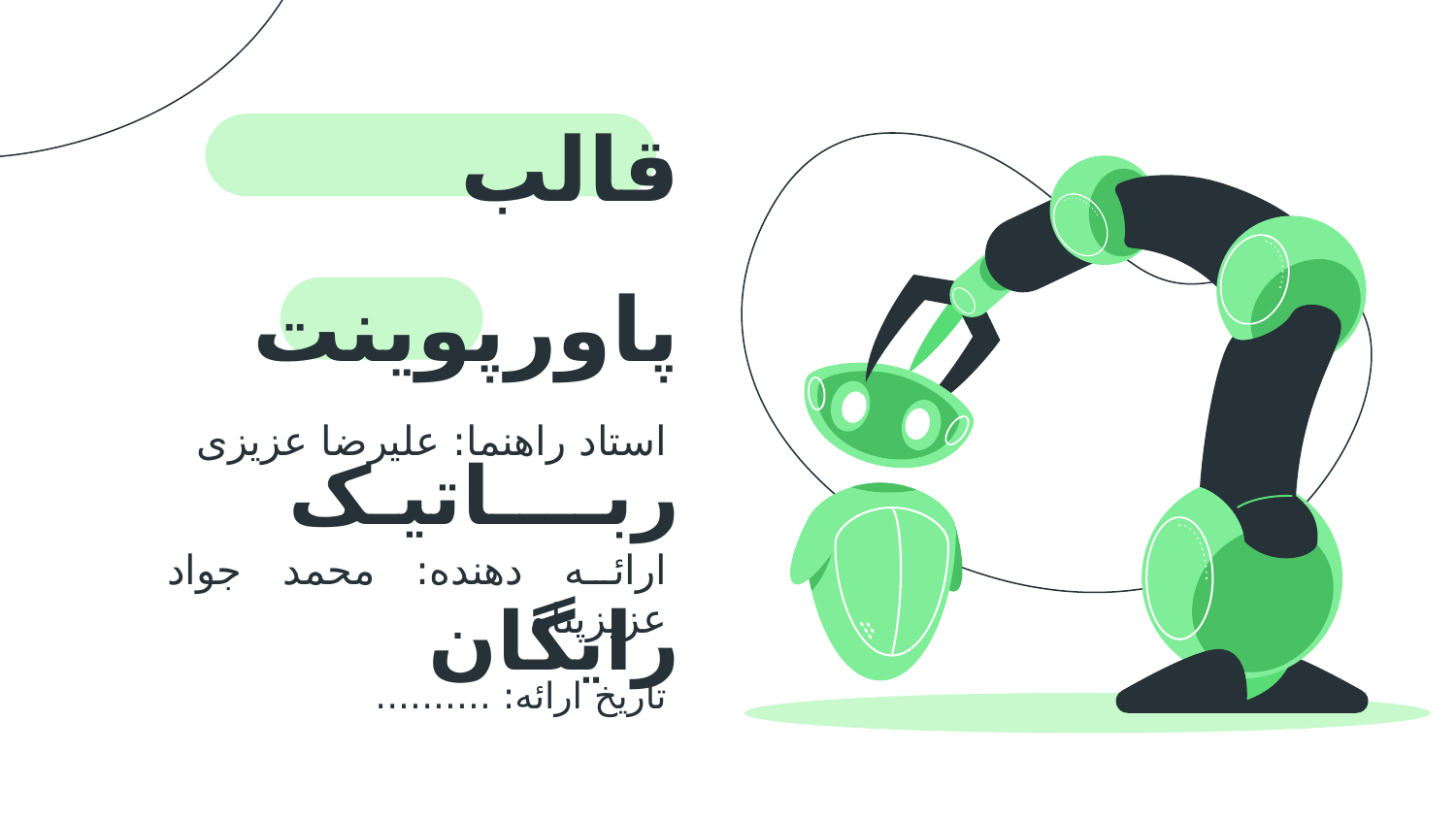

قالب پاورپوینت
ربــــاتیـک رایگان

استاد راهنما: علیرضا عزیزی

ارائه دهنده: محمد جواد عزیزپناه
تاریخ ارائه: ..........